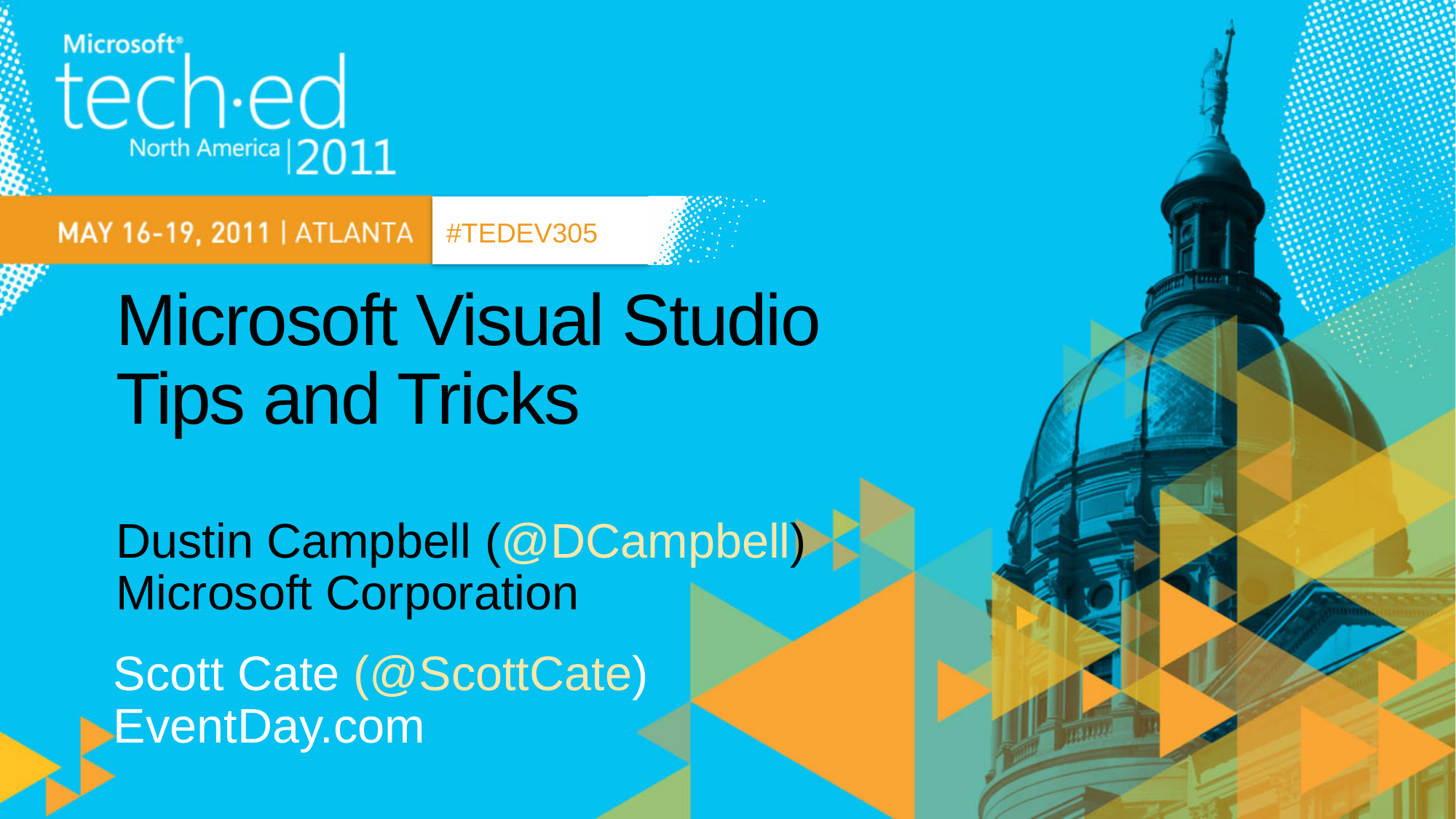

#TEDEV305
# Microsoft Visual Studio Tips and Tricks
Dustin Campbell (@DCampbell)
Microsoft Corporation
Scott Cate (@ScottCate)
EventDay.com